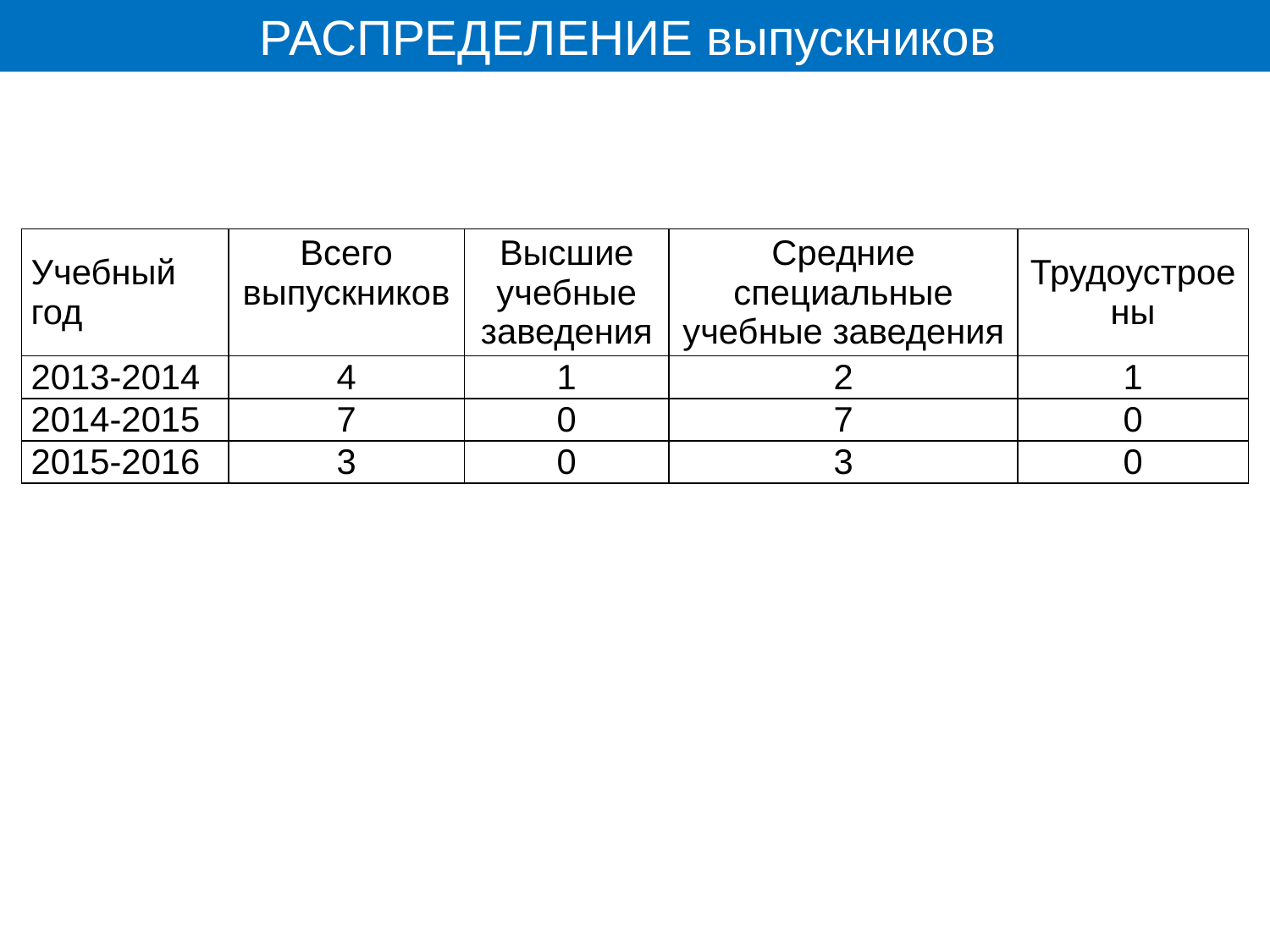

РАСПРЕДЕЛЕНИЕ выпускников
| Учебный год | Всего выпускников | Высшие учебные заведения | Средние специальные учебные заведения | Трудоустроены |
| --- | --- | --- | --- | --- |
| 2013-2014 | 4 | 1 | 2 | 1 |
| 2014-2015 | 7 | 0 | 7 | 0 |
| 2015-2016 | 3 | 0 | 3 | 0 |